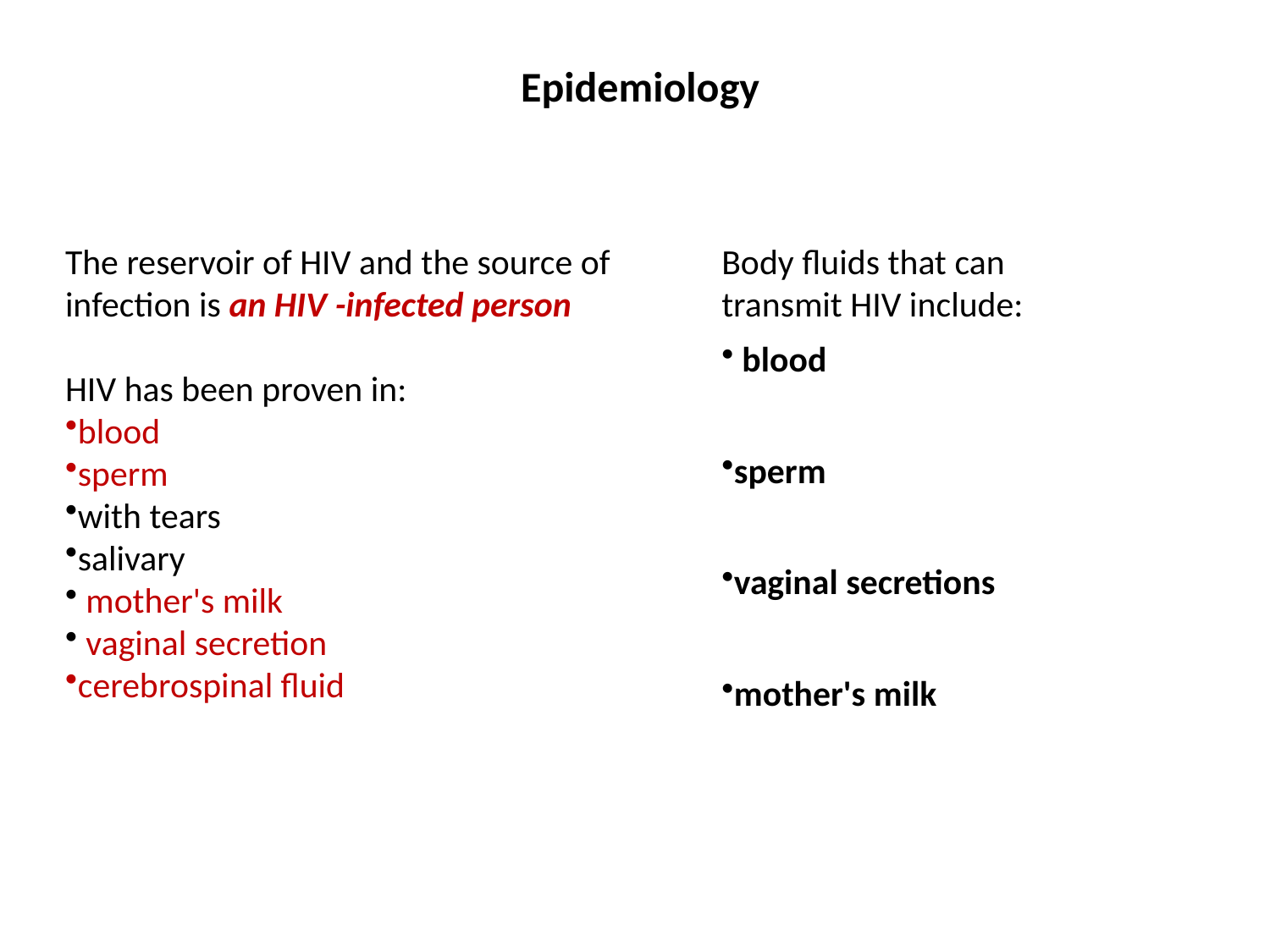

Epidemiology
The reservoir of HIV and the source of infection is an HIV -infected person

HIV has been proven in:
blood
sperm
with tears
salivary
 mother's milk
 vaginal secretion
cerebrospinal fluid
Body fluids that can transmit HIV include:
 blood

sperm

vaginal secretions

mother's milk